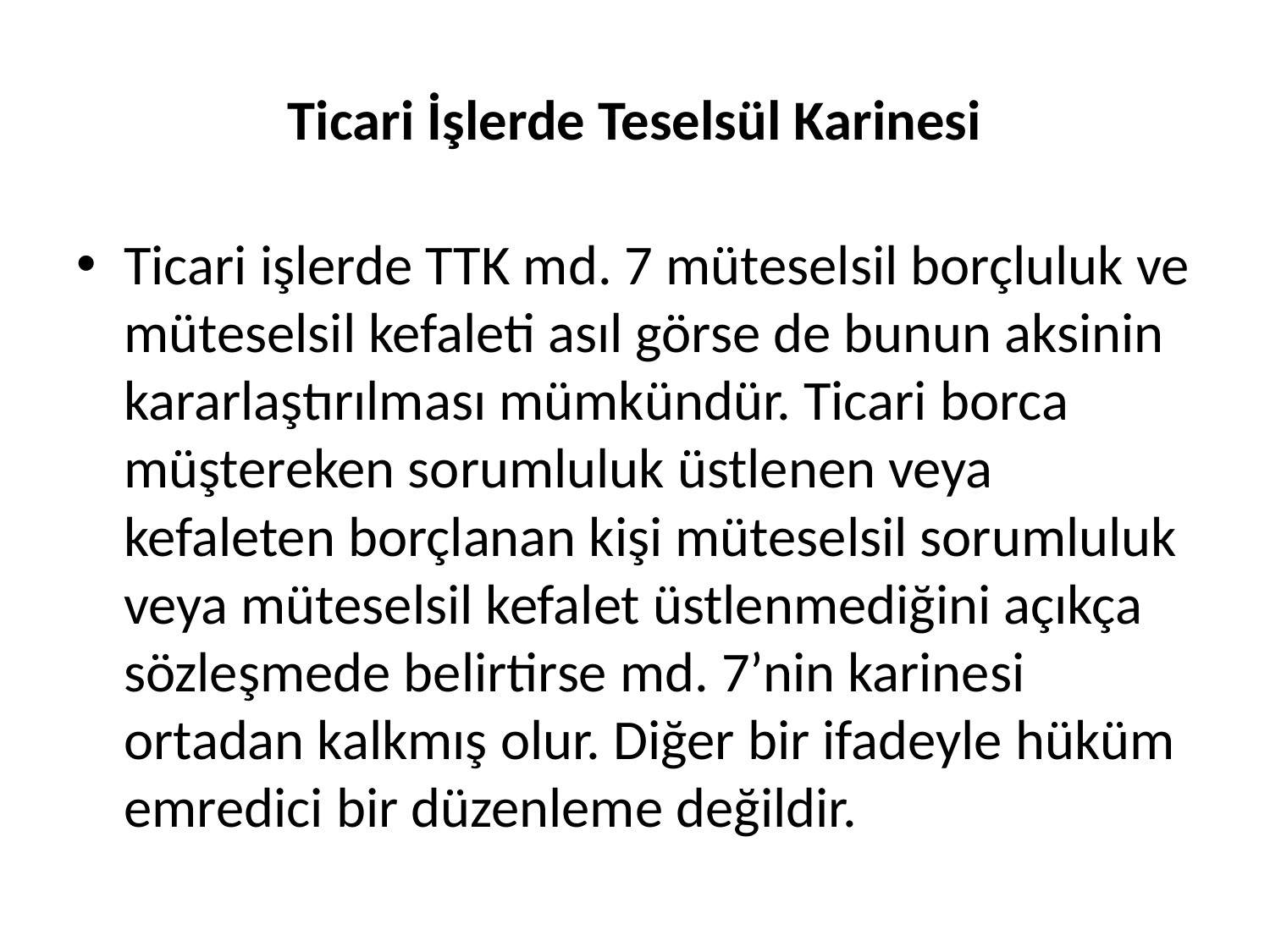

# Ticari İşlerde Teselsül Karinesi
Ticari işlerde TTK md. 7 müteselsil borçluluk ve müteselsil kefaleti asıl görse de bunun aksinin kararlaştırılması mümkündür. Ticari borca müştereken sorumluluk üstlenen veya kefaleten borçlanan kişi müteselsil sorumluluk veya müteselsil kefalet üstlenmediğini açıkça sözleşmede belirtirse md. 7’nin karinesi ortadan kalkmış olur. Diğer bir ifadeyle hüküm emredici bir düzenleme değildir.